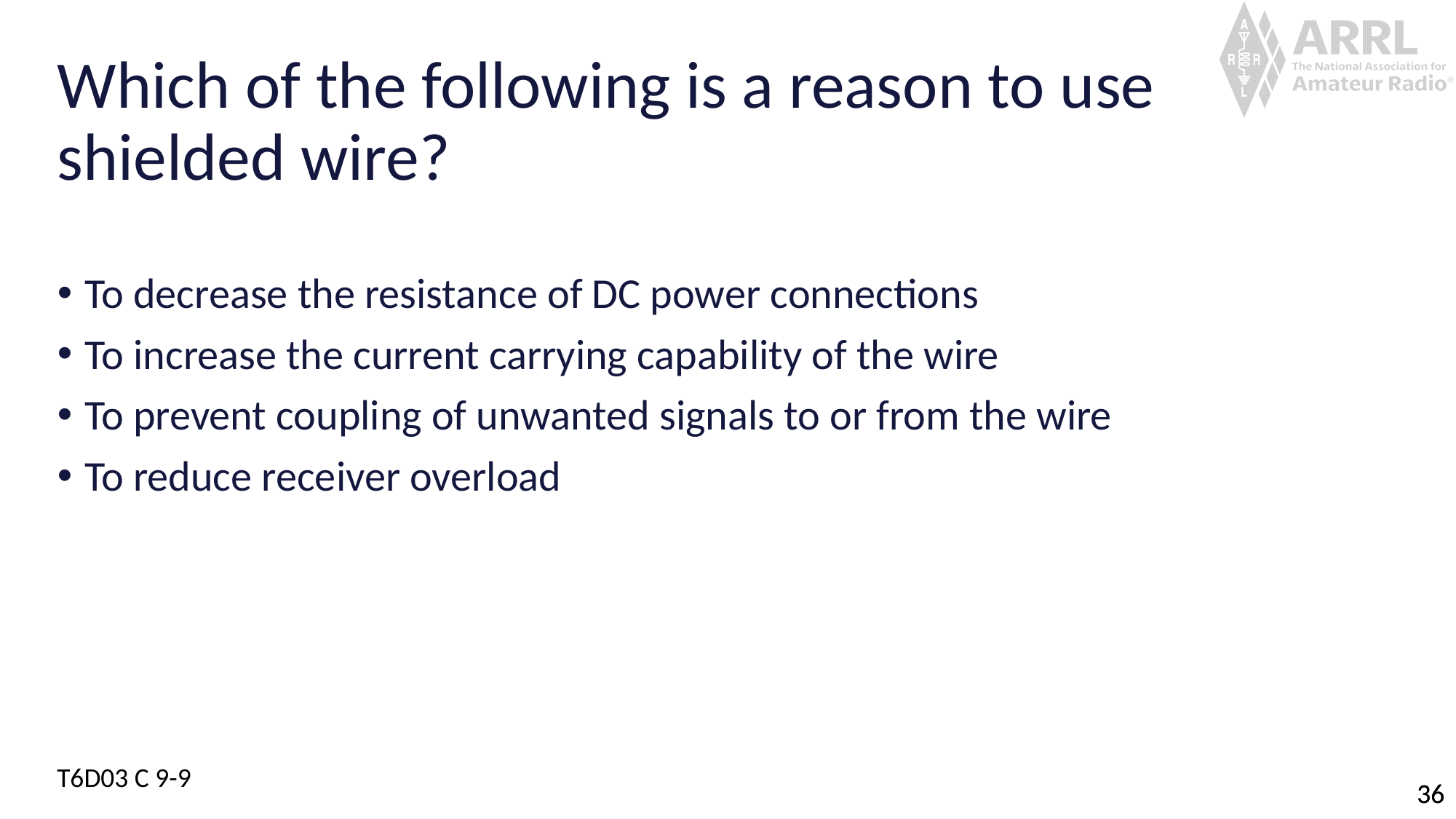

# Which of the following is a reason to use shielded wire?
To decrease the resistance of DC power connections
To increase the current carrying capability of the wire
To prevent coupling of unwanted signals to or from the wire
To reduce receiver overload
T6D03 C 9-9